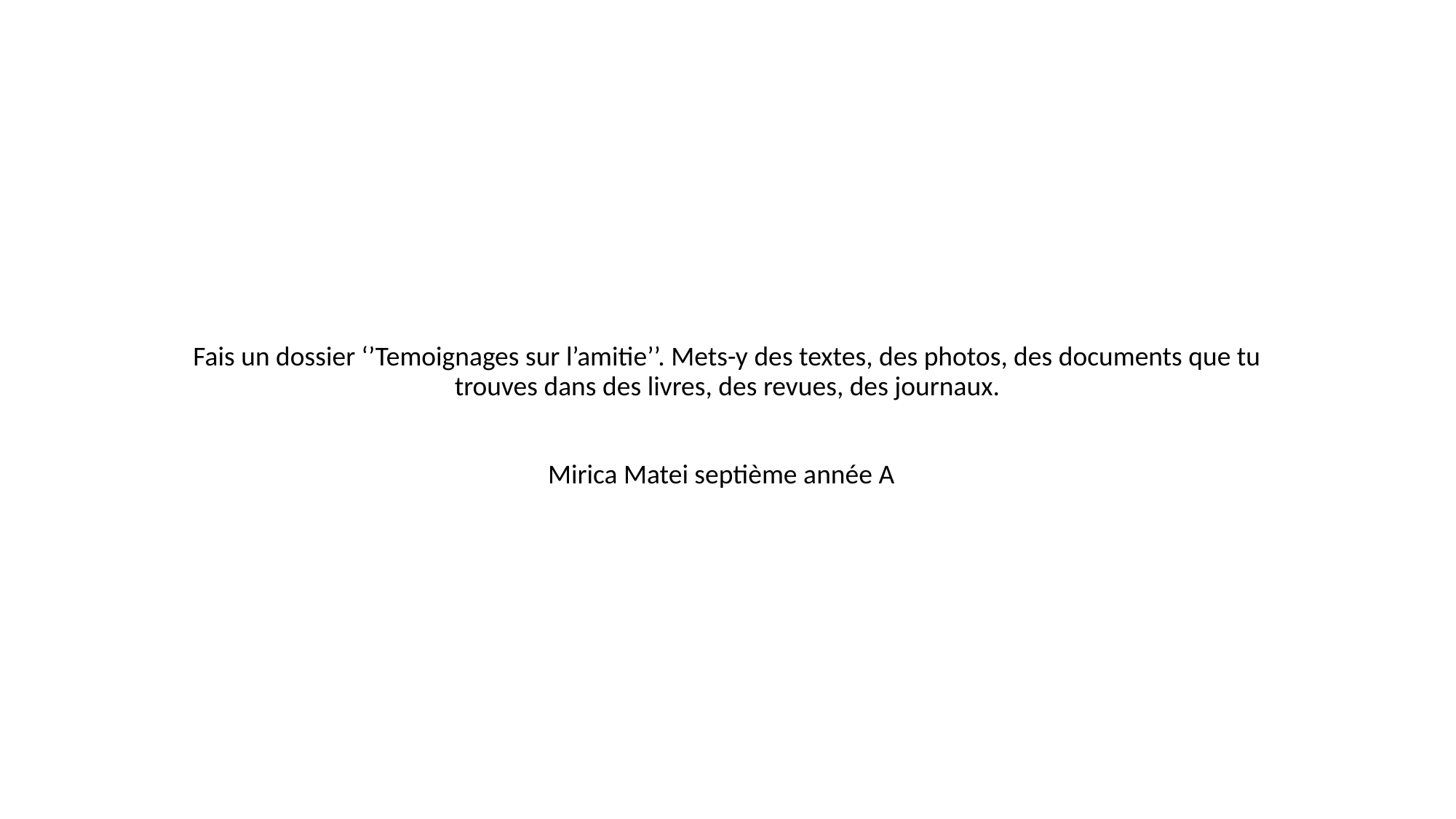

# Fais un dossier ‘’Temoignages sur l’amitie’’. Mets-y des textes, des photos, des documents que tu trouves dans des livres, des revues, des journaux. Mirica Matei septième année A